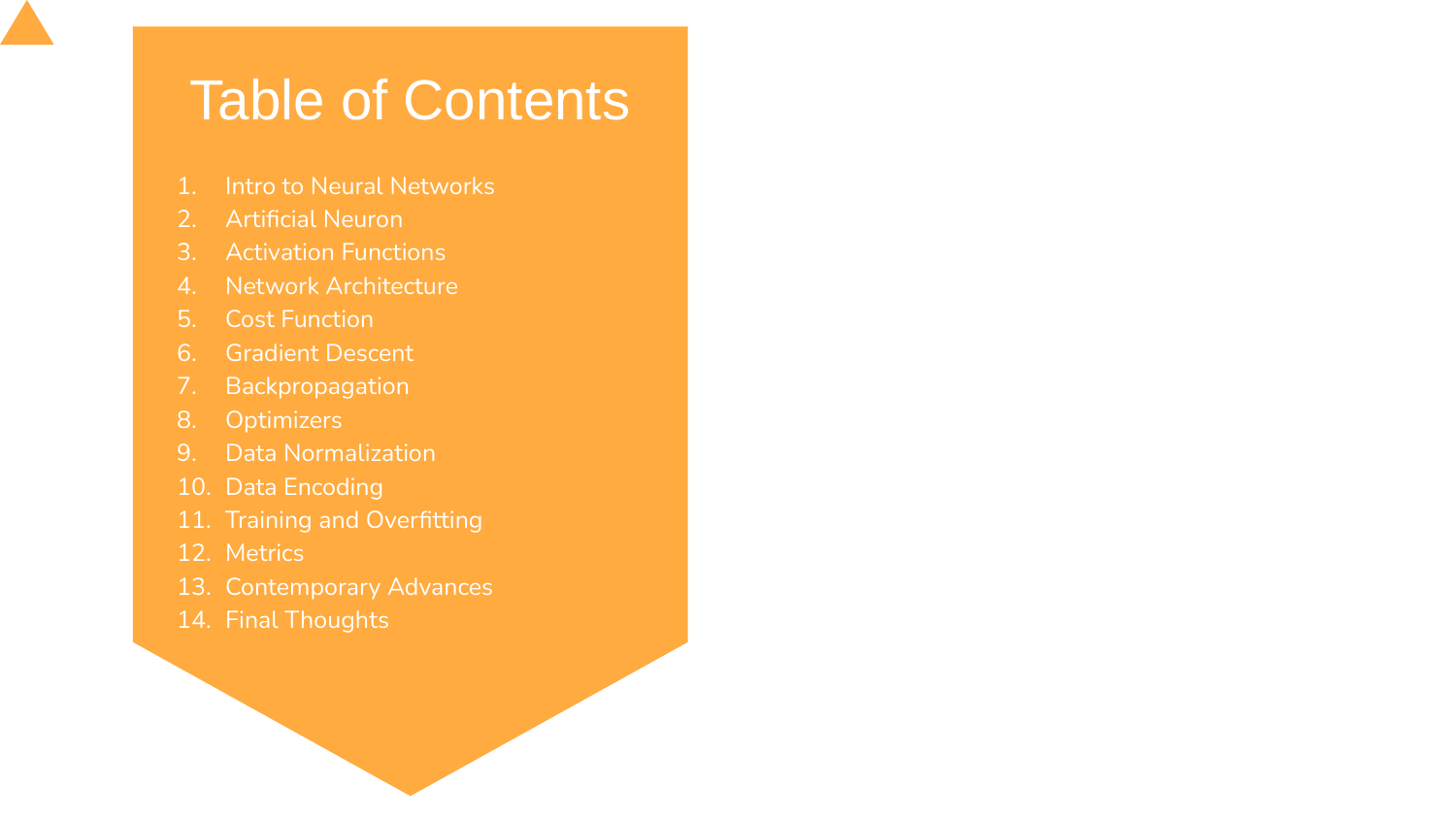

# Table of Contents
Intro to Neural Networks
Artificial Neuron
Activation Functions
Network Architecture
Cost Function
Gradient Descent
Backpropagation
Optimizers
Data Normalization
Data Encoding
Training and Overfitting
Metrics
Contemporary Advances
Final Thoughts